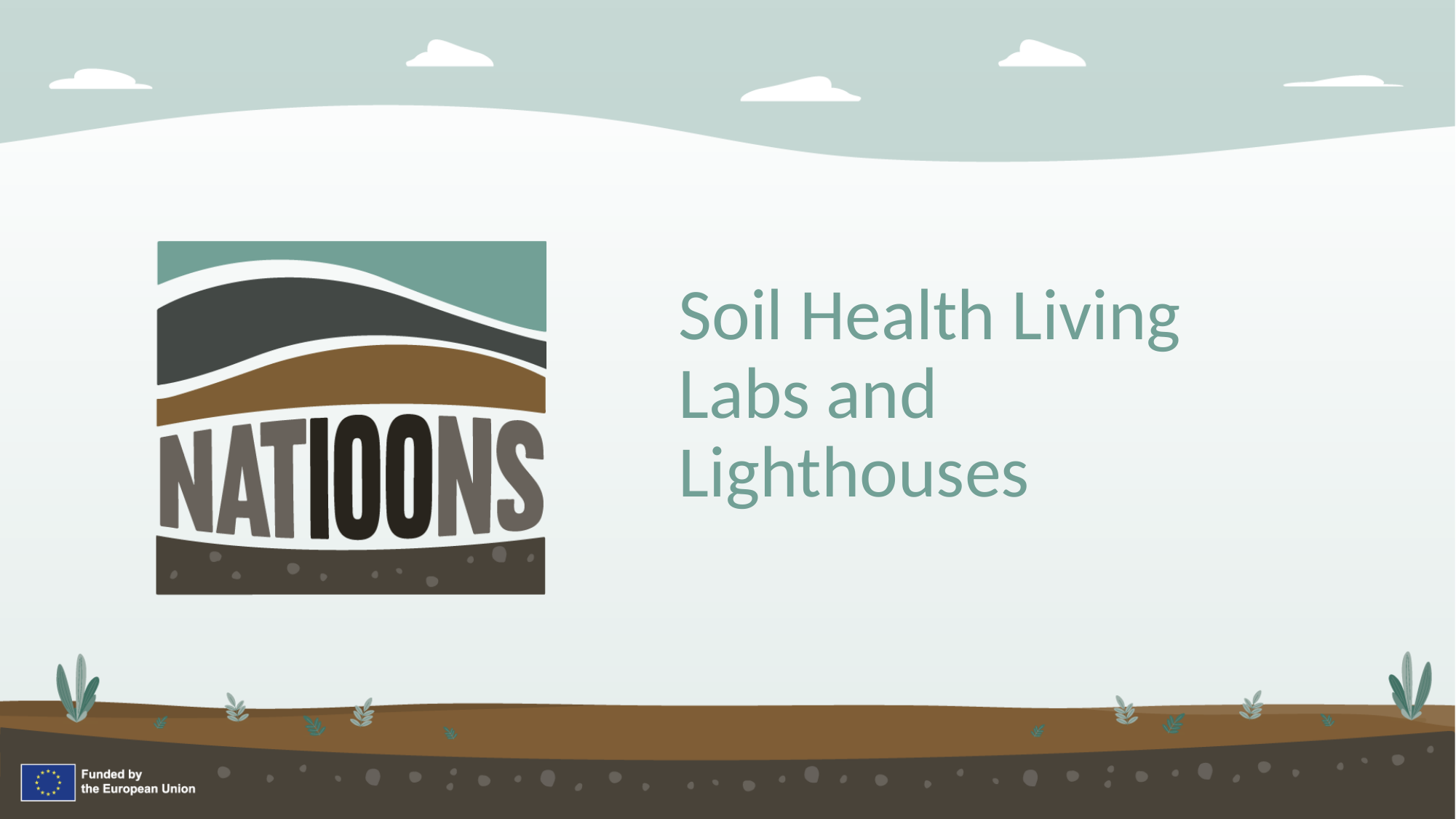

# Soil Health Living Labs and Lighthouses